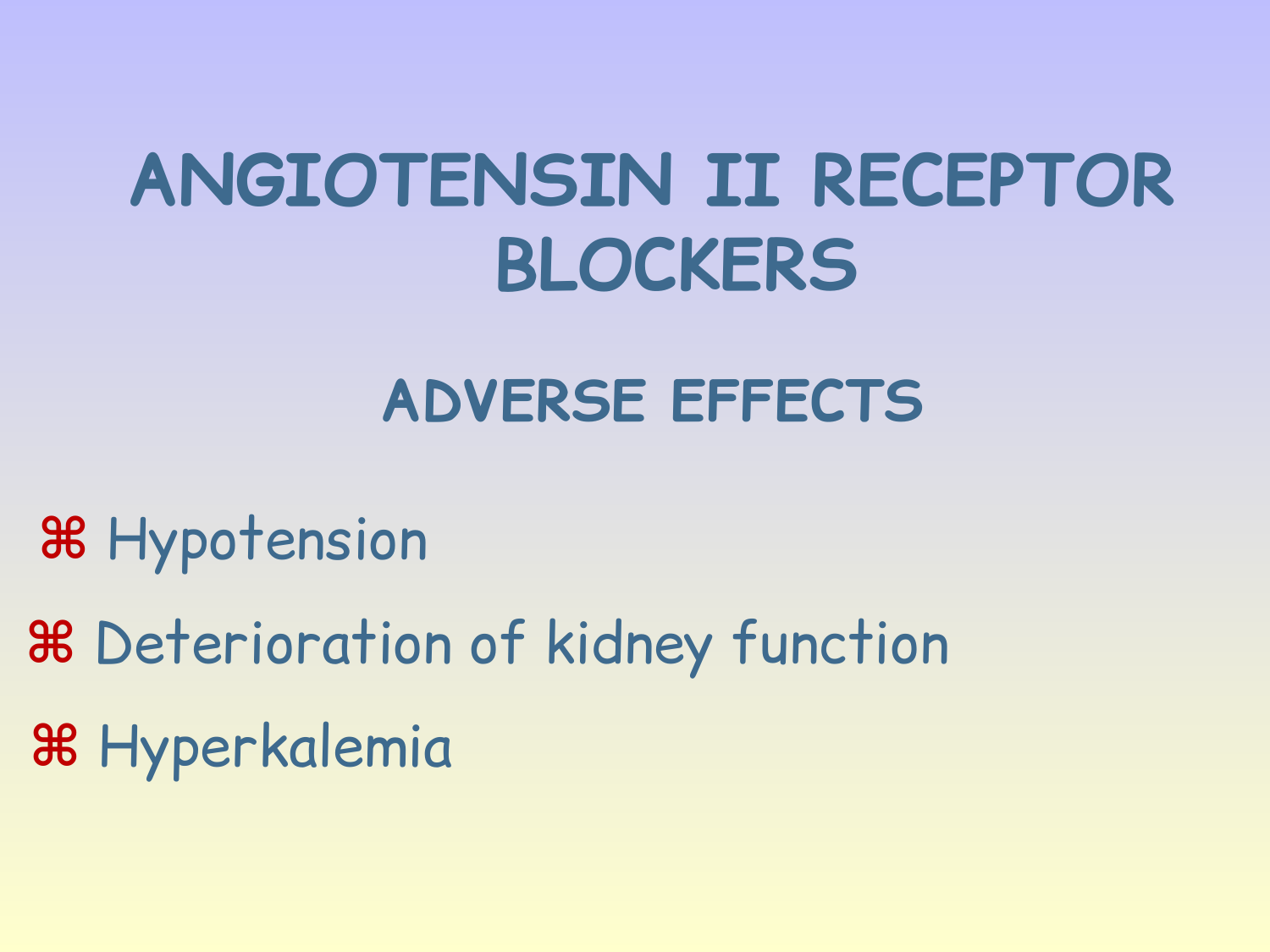

ANGIOTENSIN II RECEPTOR BLOCKERS

ADVERSE EFFECTS

  ⌘ Hypotension

 ⌘ Deterioration of kidney function

 ⌘ Hyperkalemia

#